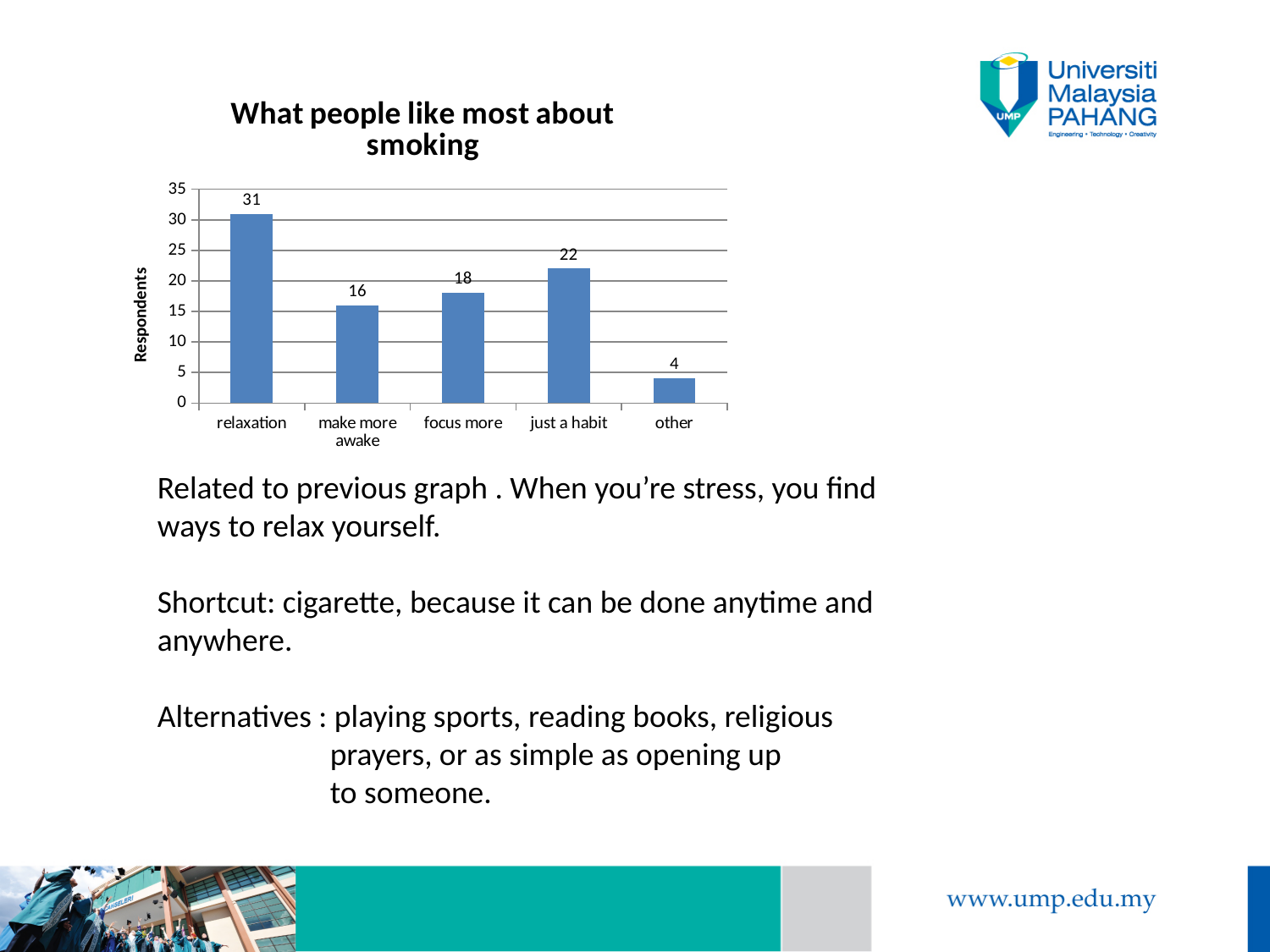

### Chart: What people like most about smoking

| Category |  |
|---|---|
| relaxation | 31.0 |
| make more awake | 16.0 |
| focus more | 18.0 |
| just a habit | 22.0 |
| other | 4.0 |
Related to previous graph . When you’re stress, you find ways to relax yourself.

Shortcut: cigarette, because it can be done anytime and anywhere.

Alternatives : playing sports, reading books, religious
                        prayers, or as simple as opening up
                        to someone.